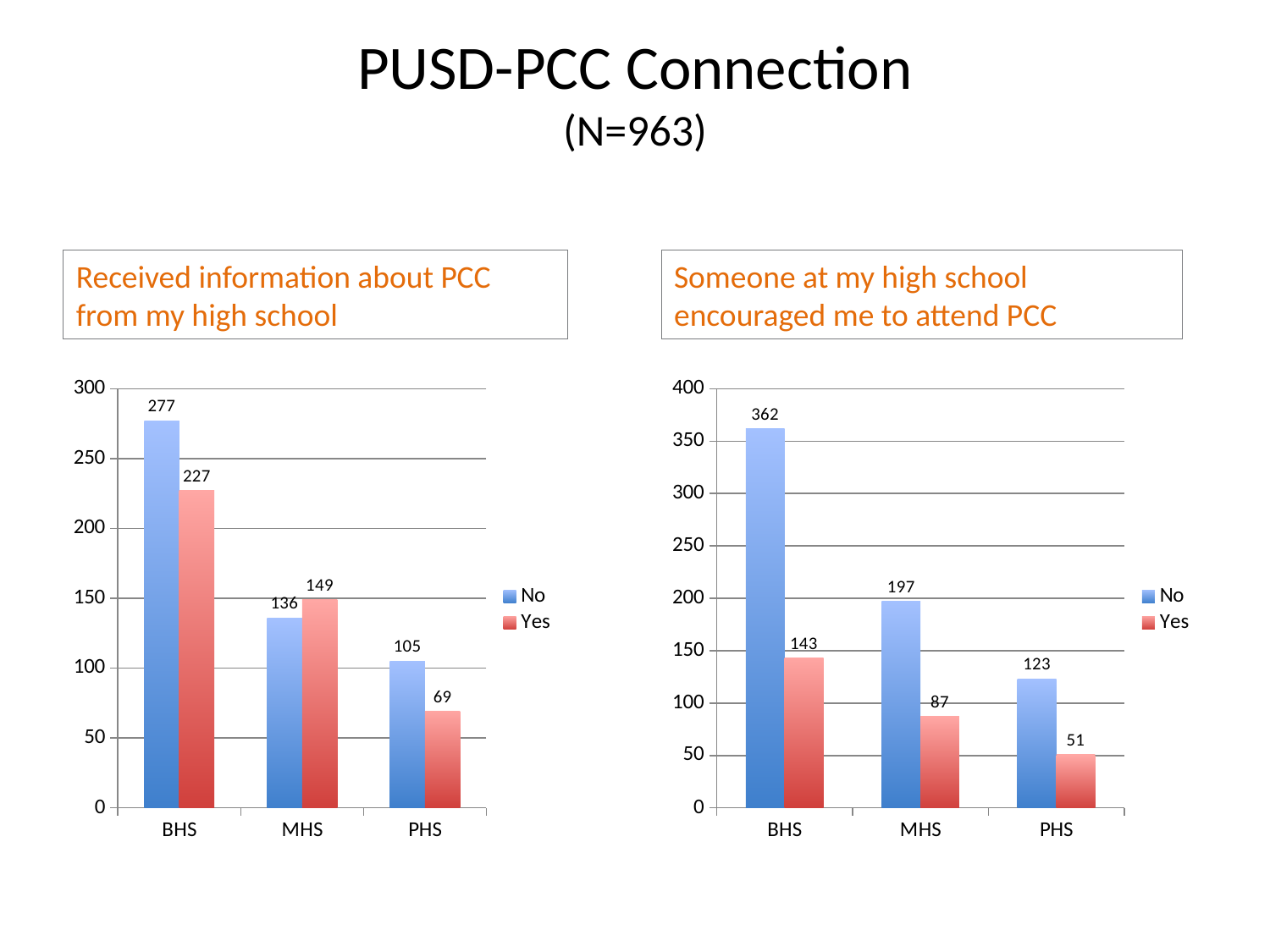

# PUSD-PCC Connection (N=963)
Received information about PCC from my high school
Someone at my high school encouraged me to attend PCC

### Chart

| Category | No | Yes |
|---|---|---|
| BHS | 277.0 | 227.0 |
| MHS | 136.0 | 149.0 |
| PHS | 105.0 | 69.0 |

### Chart

| Category | No | Yes |
|---|---|---|
| BHS | 362.0 | 143.0 |
| MHS | 197.0 | 87.0 |
| PHS | 123.0 | 51.0 |